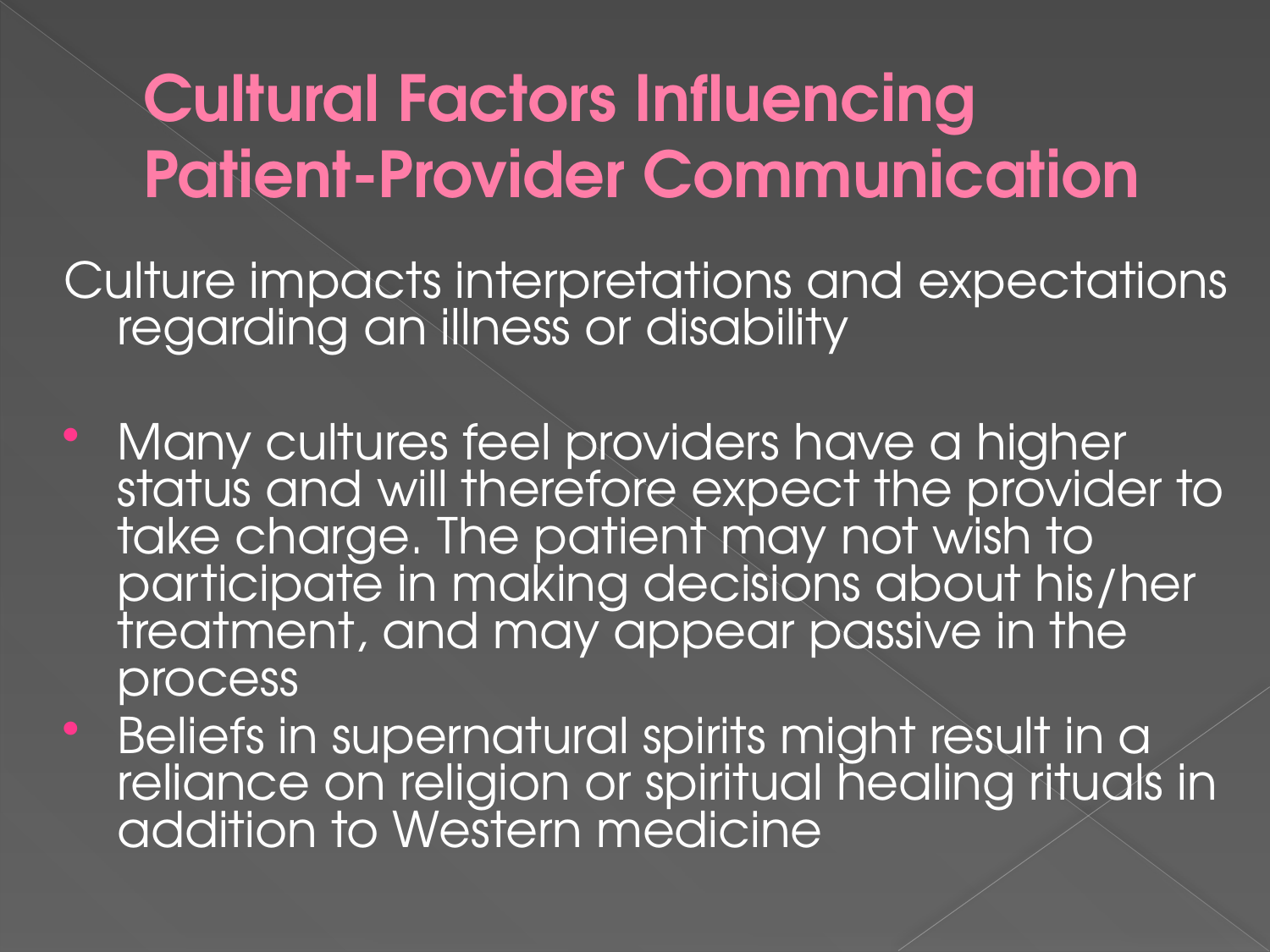

# Cultural Factors Influencing Patient-Provider Communication
Culture impacts interpretations and expectations regarding an illness or disability

Many cultures feel providers have a higher status and will therefore expect the provider to take charge. The patient may not wish to participate in making decisions about his/her treatment, and may appear passive in the process
Beliefs in supernatural spirits might result in a reliance on religion or spiritual healing rituals in addition to Western medicine